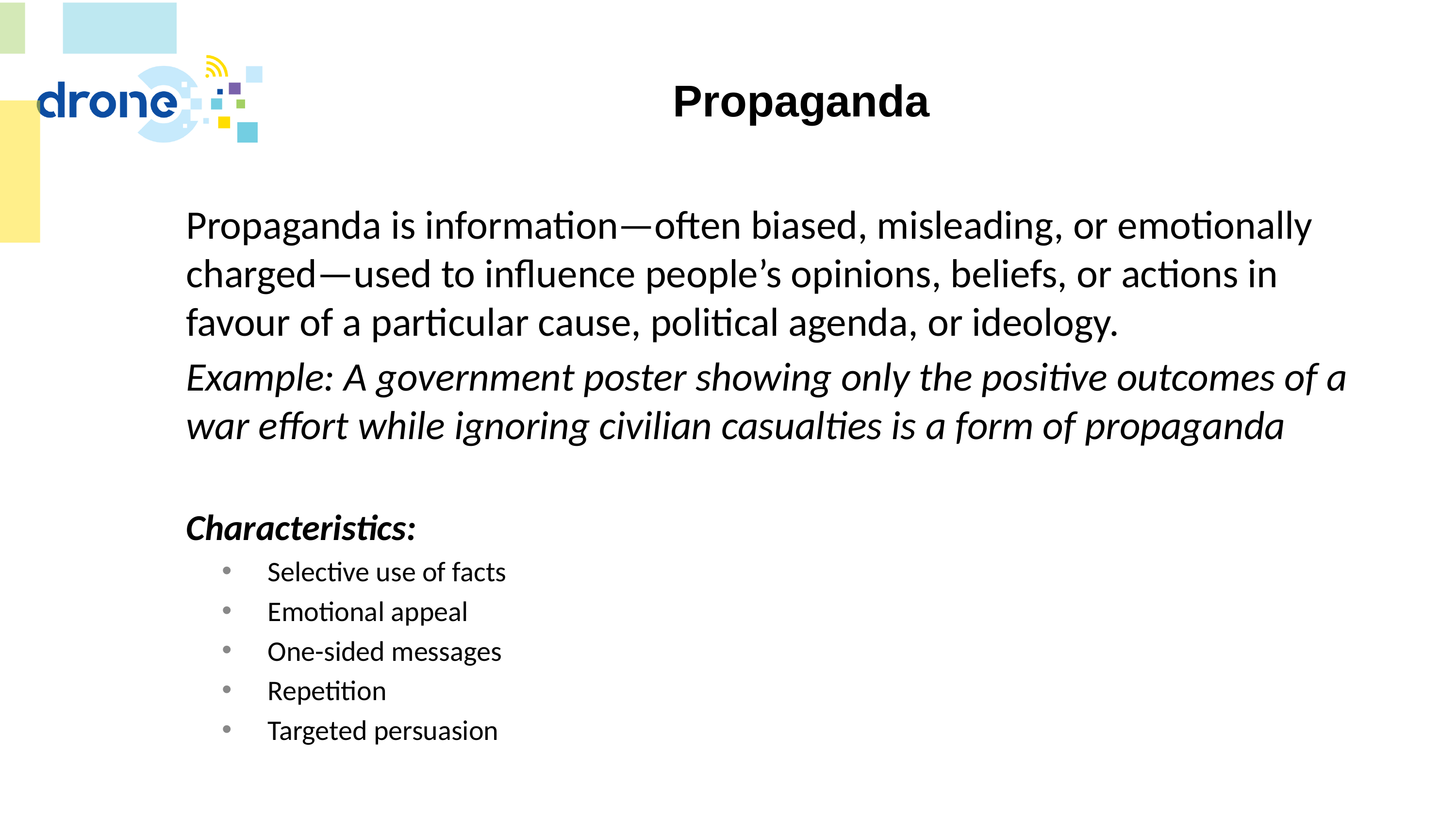

# Propaganda

Propaganda is information—often biased, misleading, or emotionally charged—used to influence people’s opinions, beliefs, or actions in favour of a particular cause, political agenda, or ideology.
Example: A government poster showing only the positive outcomes of a war effort while ignoring civilian casualties is a form of propaganda

Characteristics:
Selective use of facts
Emotional appeal
One-sided messages
Repetition
Targeted persuasion